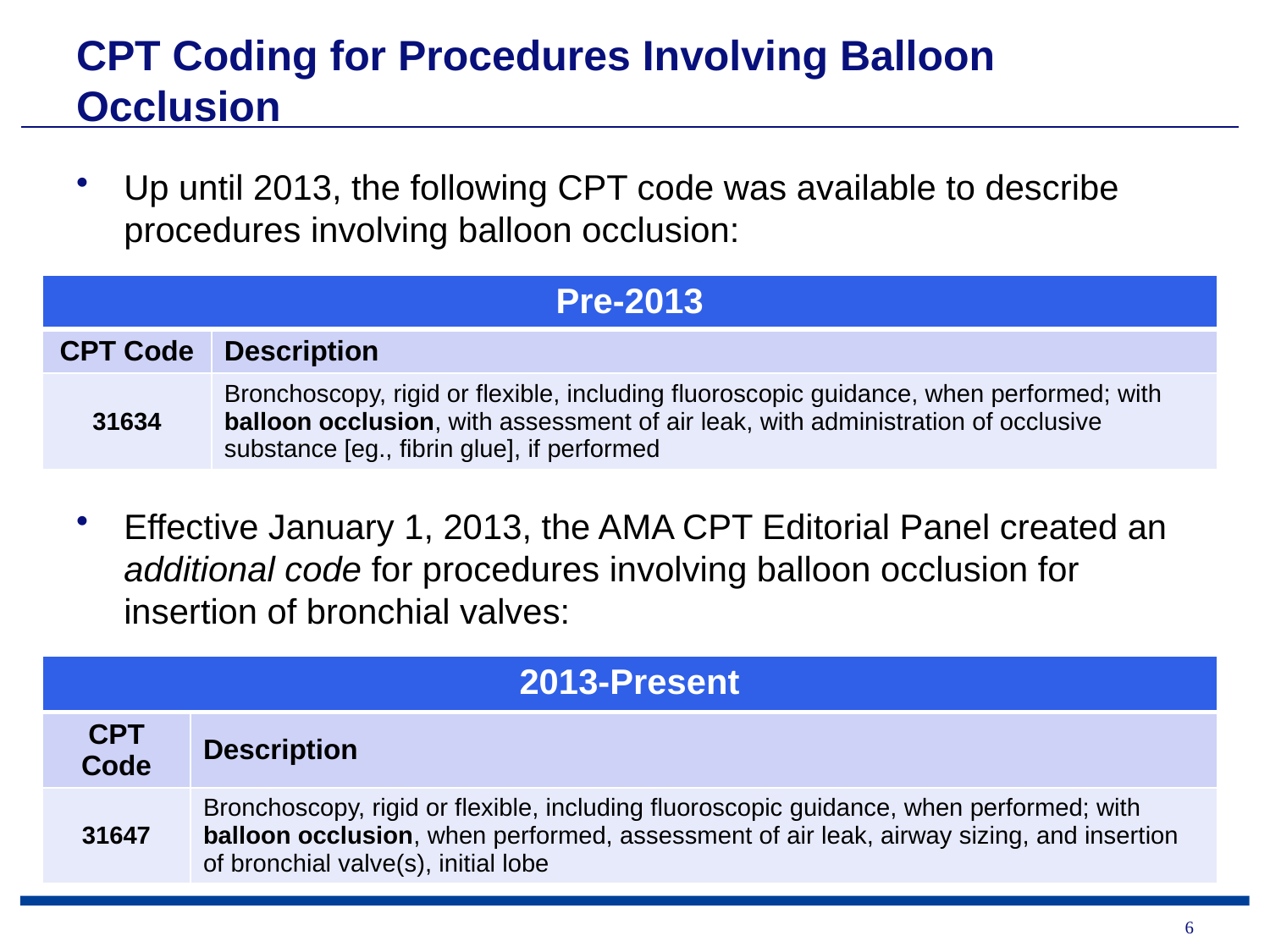

# CPT Coding for Procedures Involving Balloon Occlusion
Up until 2013, the following CPT code was available to describe procedures involving balloon occlusion:

Effective January 1, 2013, the AMA CPT Editorial Panel created an additional code for procedures involving balloon occlusion for insertion of bronchial valves:

| Pre-2013 |  |
| --- | --- |
| CPT Code | Description |
| 31634 | Bronchoscopy, rigid or flexible, including fluoroscopic guidance, when performed; with balloon occlusion, with assessment of air leak, with administration of occlusive substance [eg., fibrin glue], if performed |
| 2013-Present |  |
| --- | --- |
| CPT Code | Description |
| 31647 | Bronchoscopy, rigid or flexible, including fluoroscopic guidance, when performed; with balloon occlusion, when performed, assessment of air leak, airway sizing, and insertion of bronchial valve(s), initial lobe |
6